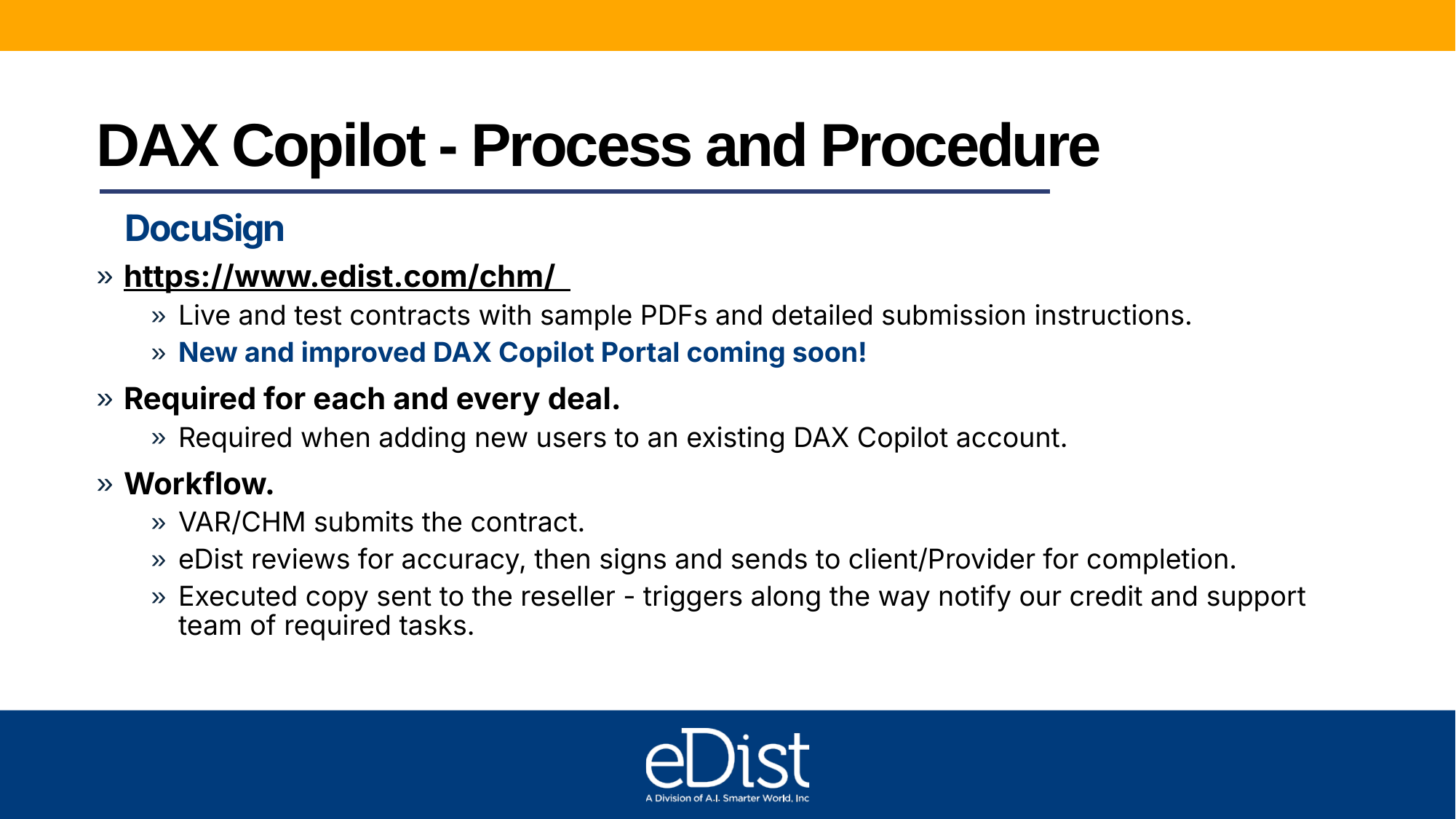

# DAX Copilot - Process and Procedure

DocuSign
https://www.edist.com/chm/
Live and test contracts with sample PDFs and detailed submission instructions.
New and improved DAX Copilot Portal coming soon!
Required for each and every deal.
Required when adding new users to an existing DAX Copilot account.
Workflow.
VAR/CHM submits the contract.
eDist reviews for accuracy, then signs and sends to client/Provider for completion.
Executed copy sent to the reseller - triggers along the way notify our credit and support team of required tasks.